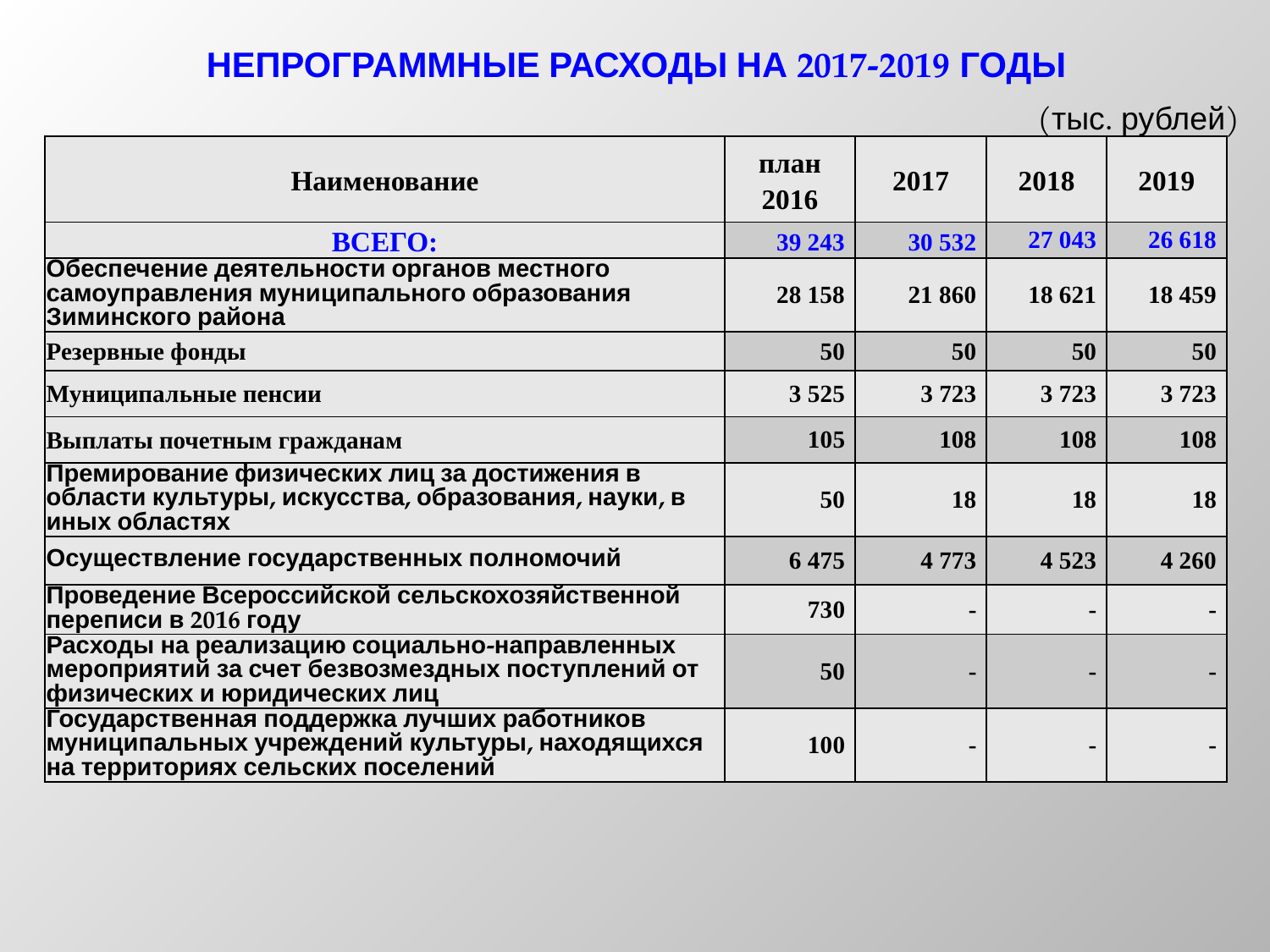

НЕПРОГРАММНЫЕ РАСХОДЫ НА 2017-2019 ГОДЫ
(тыс. рублей)
| Наименование | план 2016 | 2017 | 2018 | 2019 |
| --- | --- | --- | --- | --- |
| ВСЕГО: | 39 243 | 30 532 | 27 043 | 26 618 |
| Обеспечение деятельности органов местного самоуправления муниципального образования Зиминского района | 28 158 | 21 860 | 18 621 | 18 459 |
| Резервные фонды | 50 | 50 | 50 | 50 |
| Муниципальные пенсии | 3 525 | 3 723 | 3 723 | 3 723 |
| Выплаты почетным гражданам | 105 | 108 | 108 | 108 |
| Премирование физических лиц за достижения в области культуры, искусства, образования, науки, в иных областях | 50 | 18 | 18 | 18 |
| Осуществление государственных полномочий | 6 475 | 4 773 | 4 523 | 4 260 |
| Проведение Всероссийской сельскохозяйственной переписи в 2016 году | 730 | - | - | - |
| Расходы на реализацию социально-направленных мероприятий за счет безвозмездных поступлений от физических и юридических лиц | 50 | - | - | - |
| Государственная поддержка лучших работников муниципальных учреждений культуры, находящихся на территориях сельских поселений | 100 | - | - | - |